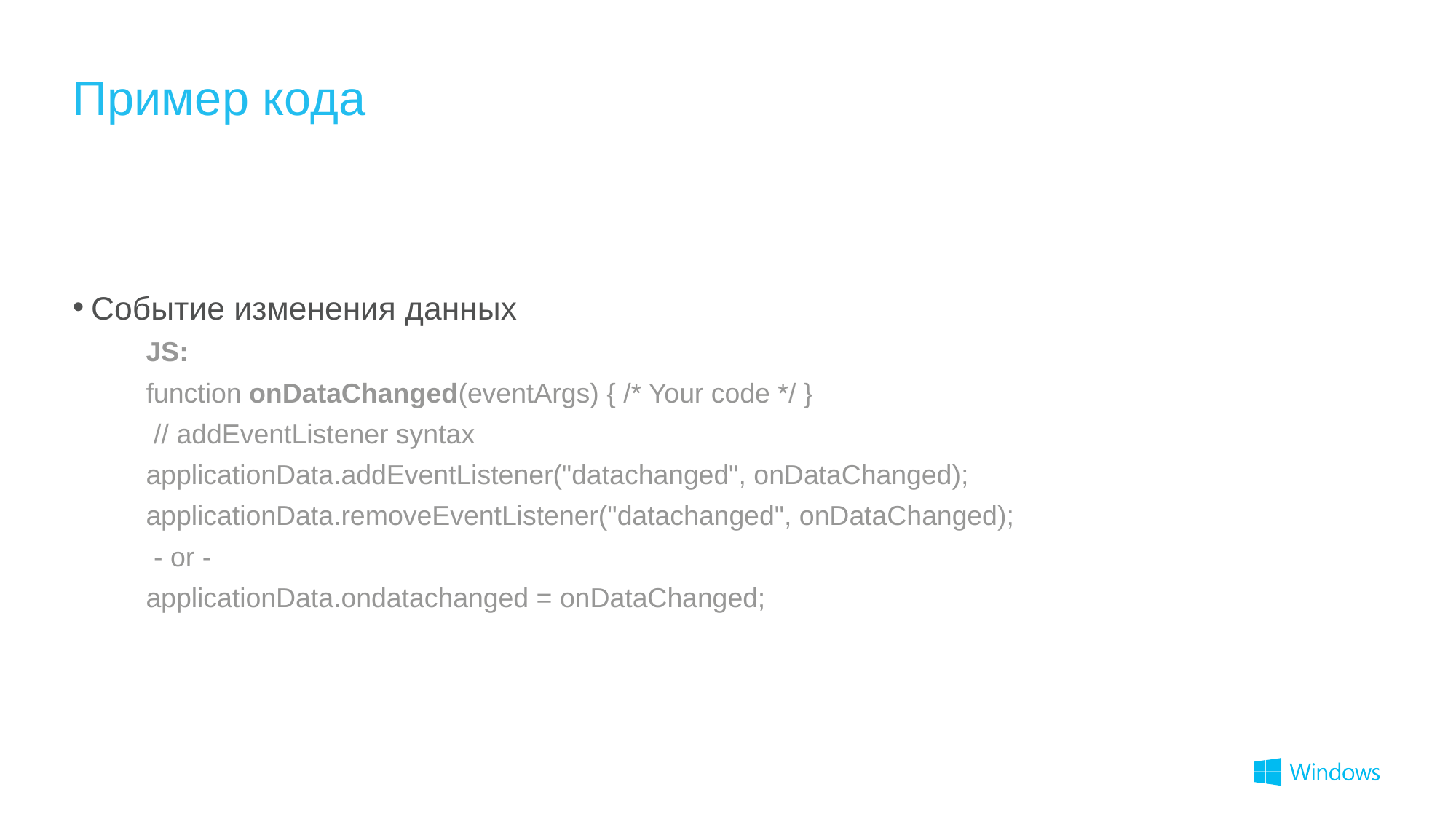

# Пример кода

Событие изменения данных
JS:
function onDataChanged(eventArgs) { /* Your code */ }
 // addEventListener syntax
applicationData.addEventListener("datachanged", onDataChanged);
applicationData.removeEventListener("datachanged", onDataChanged);
 - or -
applicationData.ondatachanged = onDataChanged;